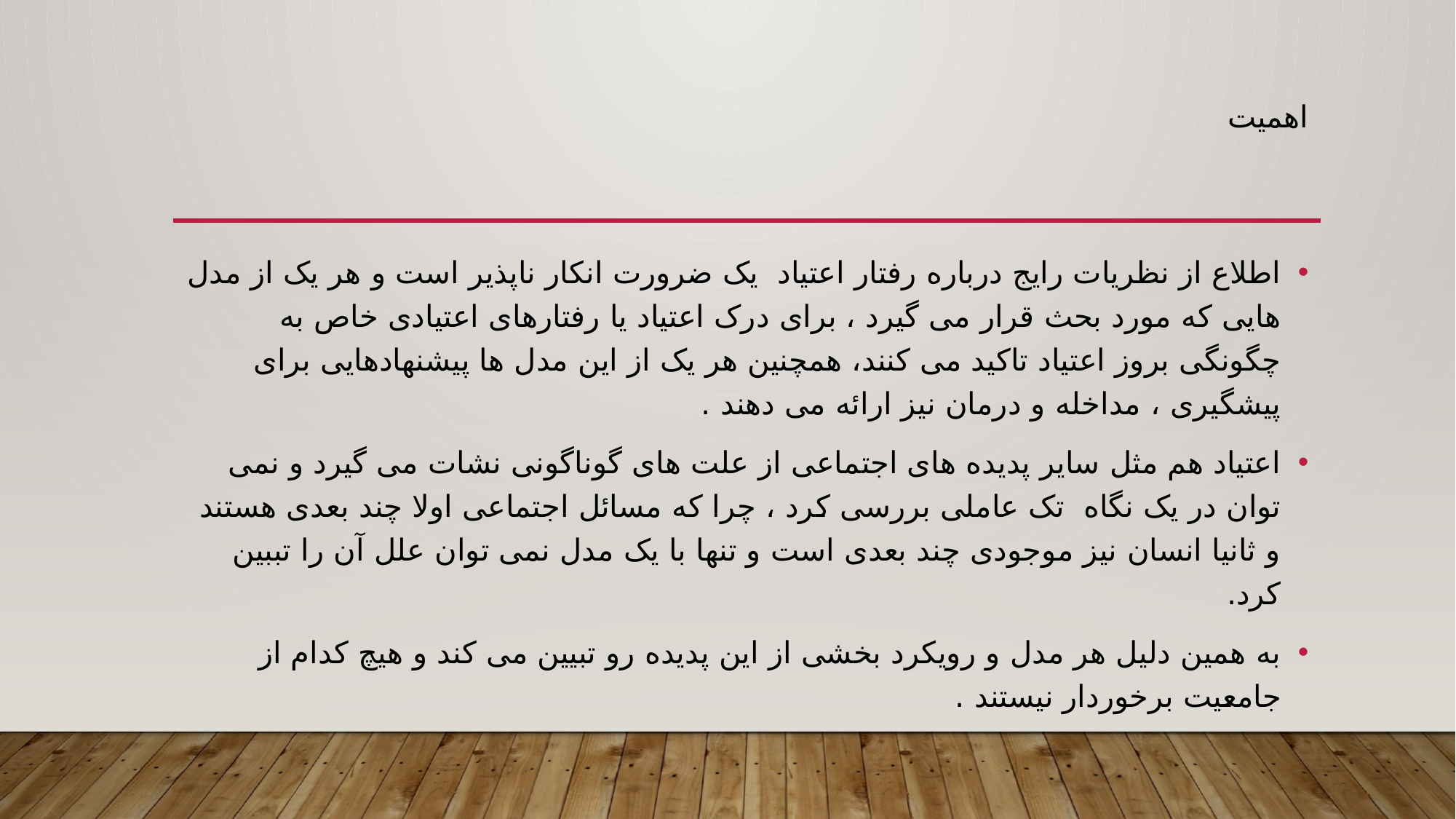

# اهمیت
اطلاع از نظریات رایج درباره رفتار اعتیاد  یک ضرورت انکار ناپذیر است و هر یک از مدل هایی که مورد بحث قرار می گیرد ، برای درک اعتیاد یا رفتارهای اعتیادی خاص به چگونگی بروز اعتیاد تاکید می کنند، همچنین هر یک از این مدل ها پیشنهادهایی برای پیشگیری ، مداخله و درمان نیز ارائه می دهند .
اعتیاد هم مثل سایر پدیده های اجتماعی از علت های گوناگونی نشات می گیرد و نمی توان در یک نگاه  تک عاملی بررسی کرد ، چرا که مسائل اجتماعی اولا چند بعدی هستند و ثانیا انسان نیز موجودی چند بعدی است و تنها با یک مدل نمی توان علل آن را تببین کرد.
به همین دلیل هر مدل و رویکرد بخشی از این پدیده رو تبیین می کند و هیچ کدام از جامعیت برخوردار نیستند .